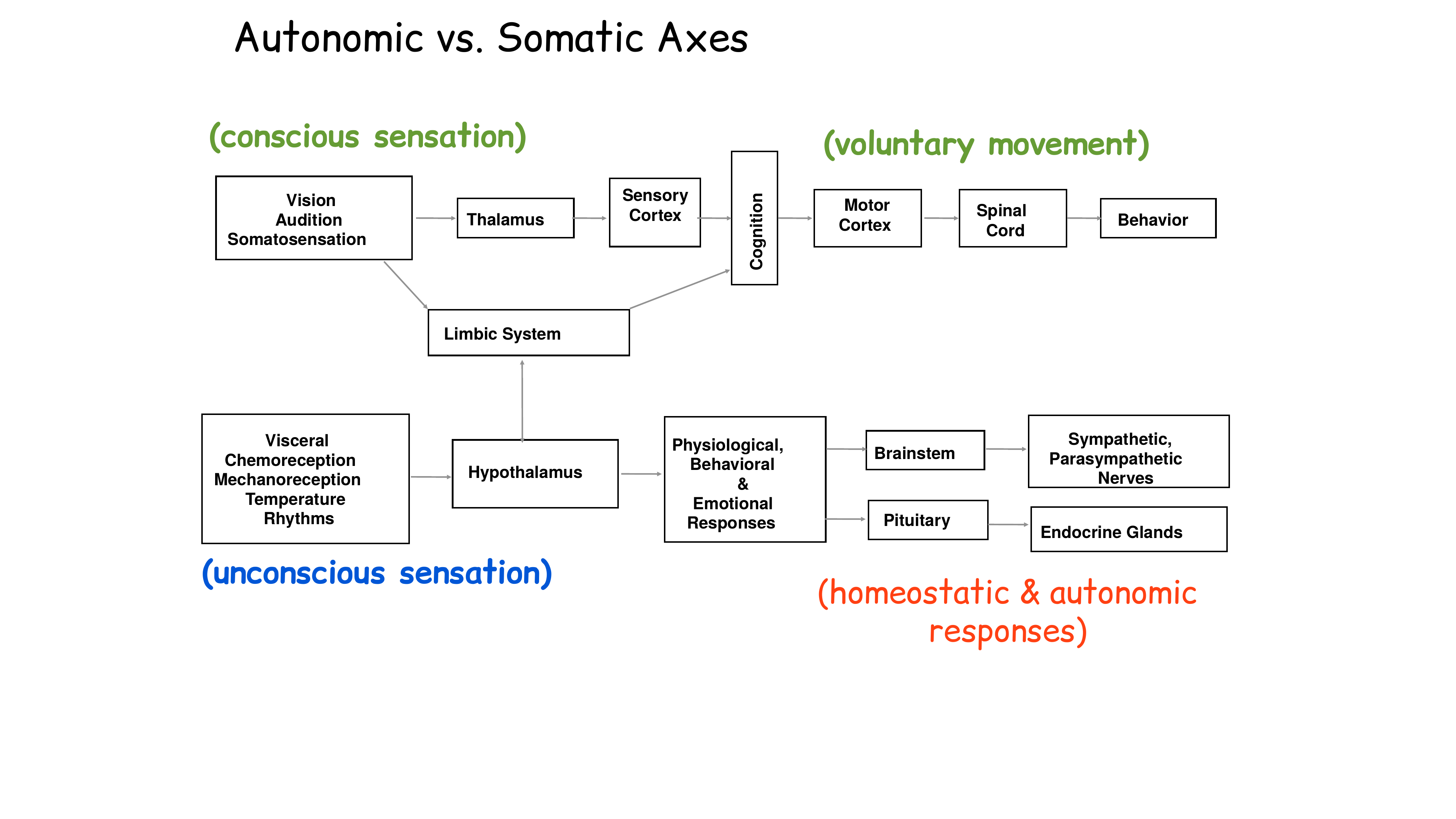

Autonomic vs. Somatic Axes
(conscious sensation)
(voluntary movement)

Cognition

Vision
Audition
Somatosensation

Sensory Cortex

Motor
Cortex

Spinal
Cord

Thalamus

Behavior

Limbic System

Visceral
Chemoreception
Mechanoreception
Temperature
Rhythms

Sympathetic,
Parasympathetic
Nerves

Endocrine Glands

Physiological,
Behavioral
&
Emotional
Responses

Brainstem

Pituitary

Hypothalamus
(unconscious sensation)
(homeostatic & autonomic responses)